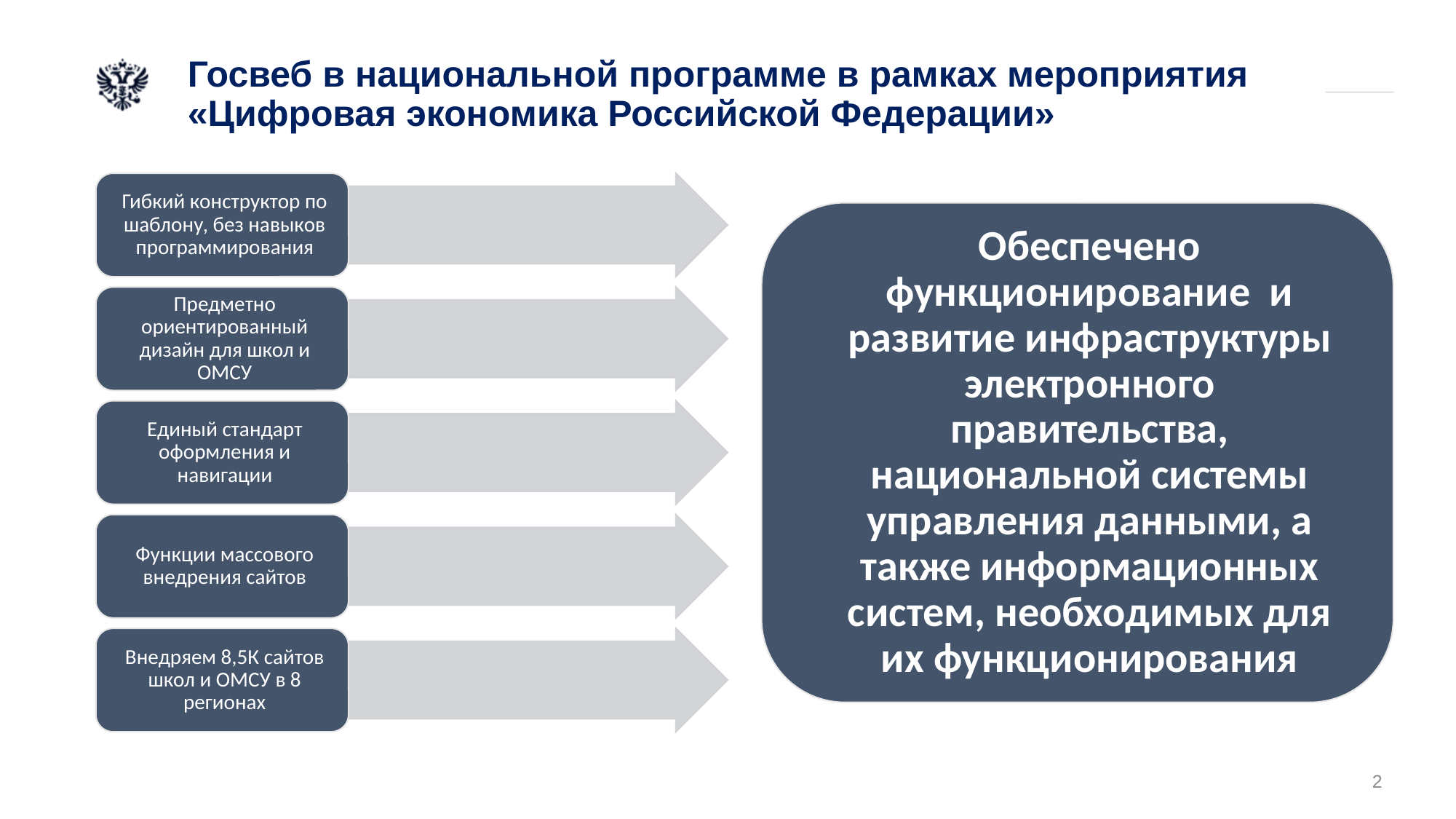

# Госвеб в национальной программе в рамках мероприятия «Цифровая экономика Российской Федерации»
Гибкий конструктор по шаблону, без навыков программирования
Предметно ориентированный дизайн для школ и ОМСУ
Единый стандарт оформления и навигации
Функции массового внедрения сайтов
Внедряем 8,5К сайтов школ и ОМСУ в 8 регионах
Обеспечено функционирование  и развитие инфраструктуры электронного правительства, национальной системы управления данными, а также информационных систем, необходимых для их функционирования
2